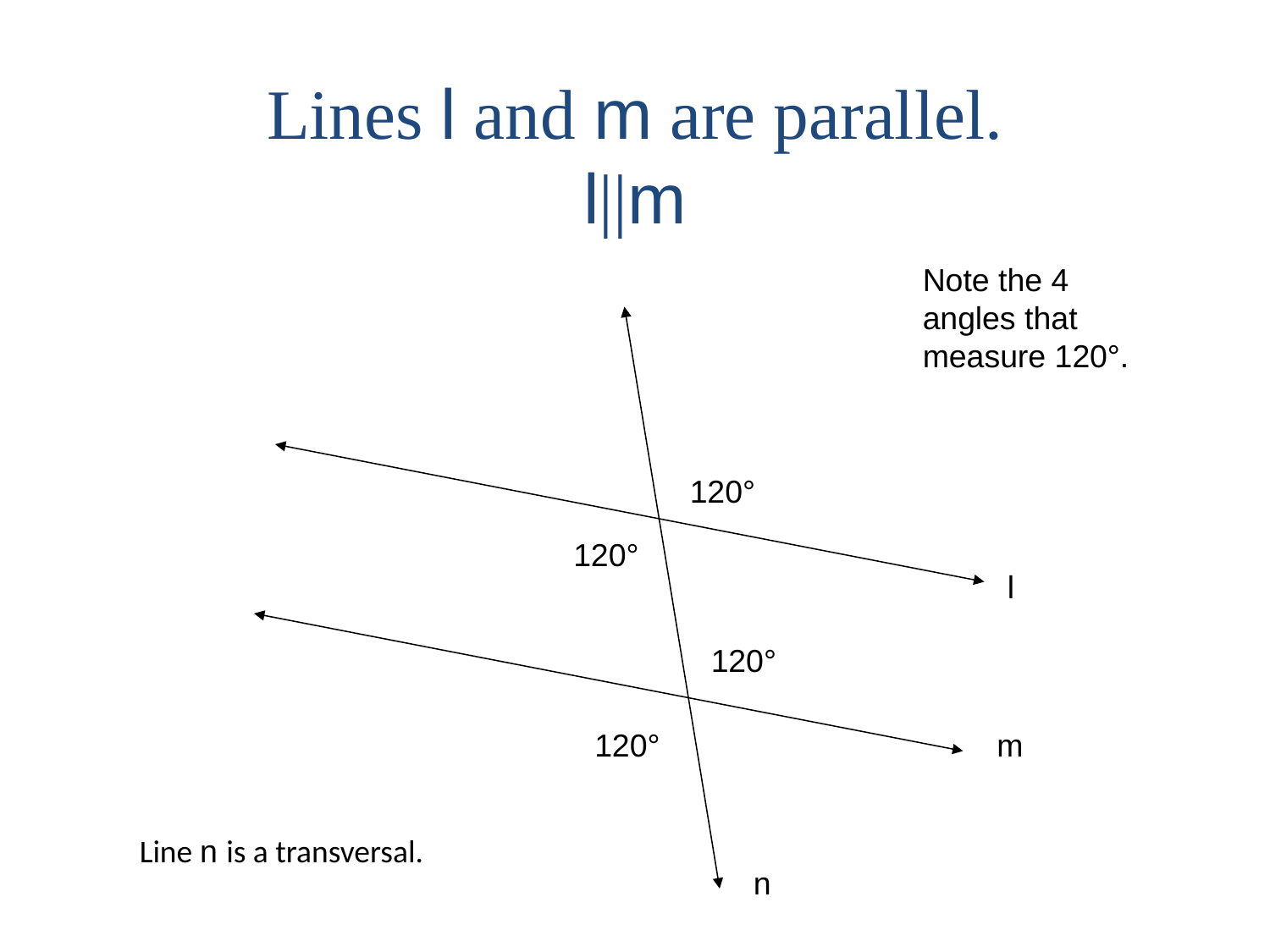

Lines l and m are parallel.
l||m
Note the 4 angles that measure 120°.

120°
120°
l

120°
120°
m
Line n is a transversal.

n